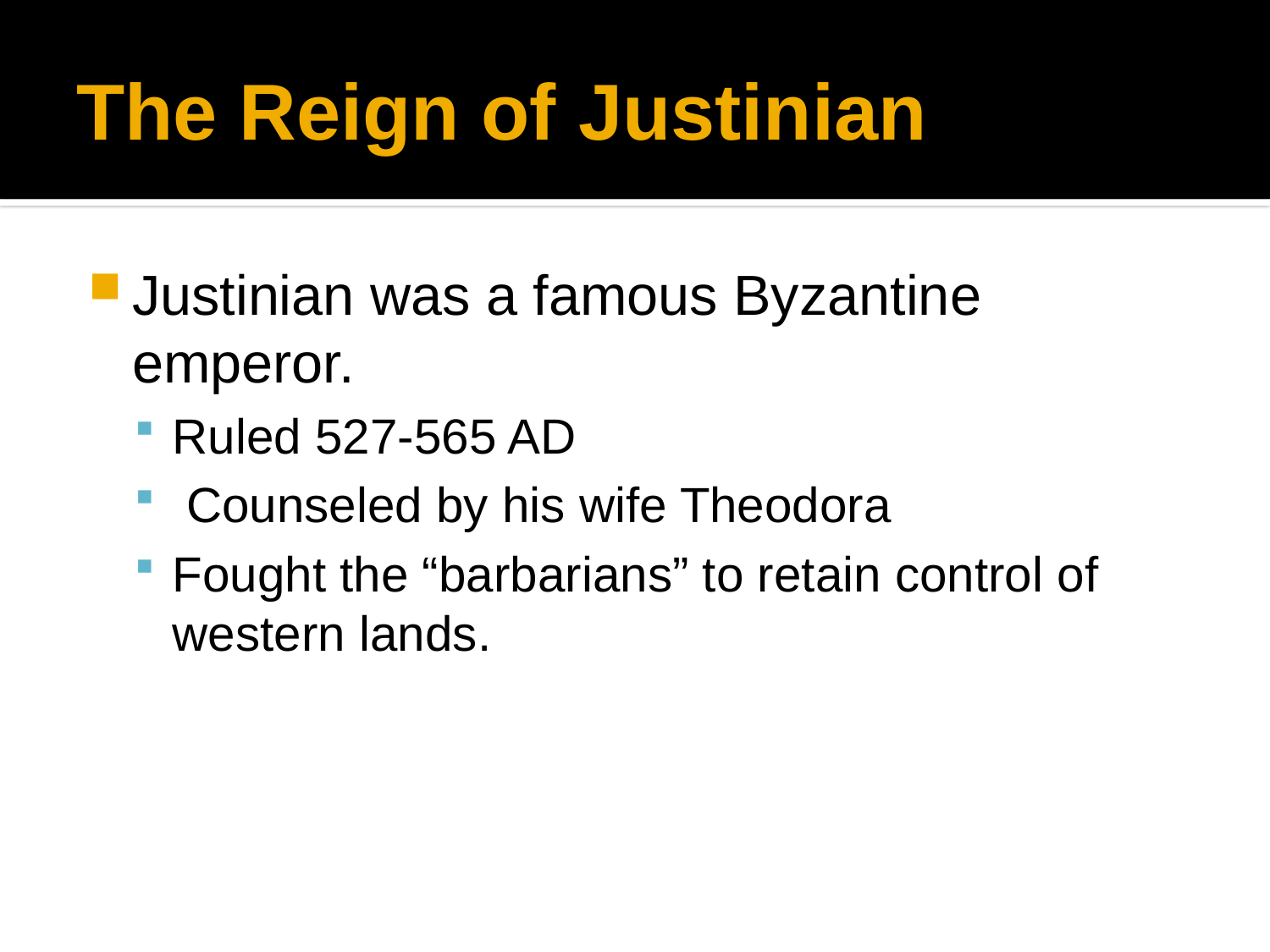

# The Reign of Justinian
Justinian was a famous Byzantine emperor.
Ruled 527-565 AD
 Counseled by his wife Theodora
Fought the “barbarians” to retain control of western lands.